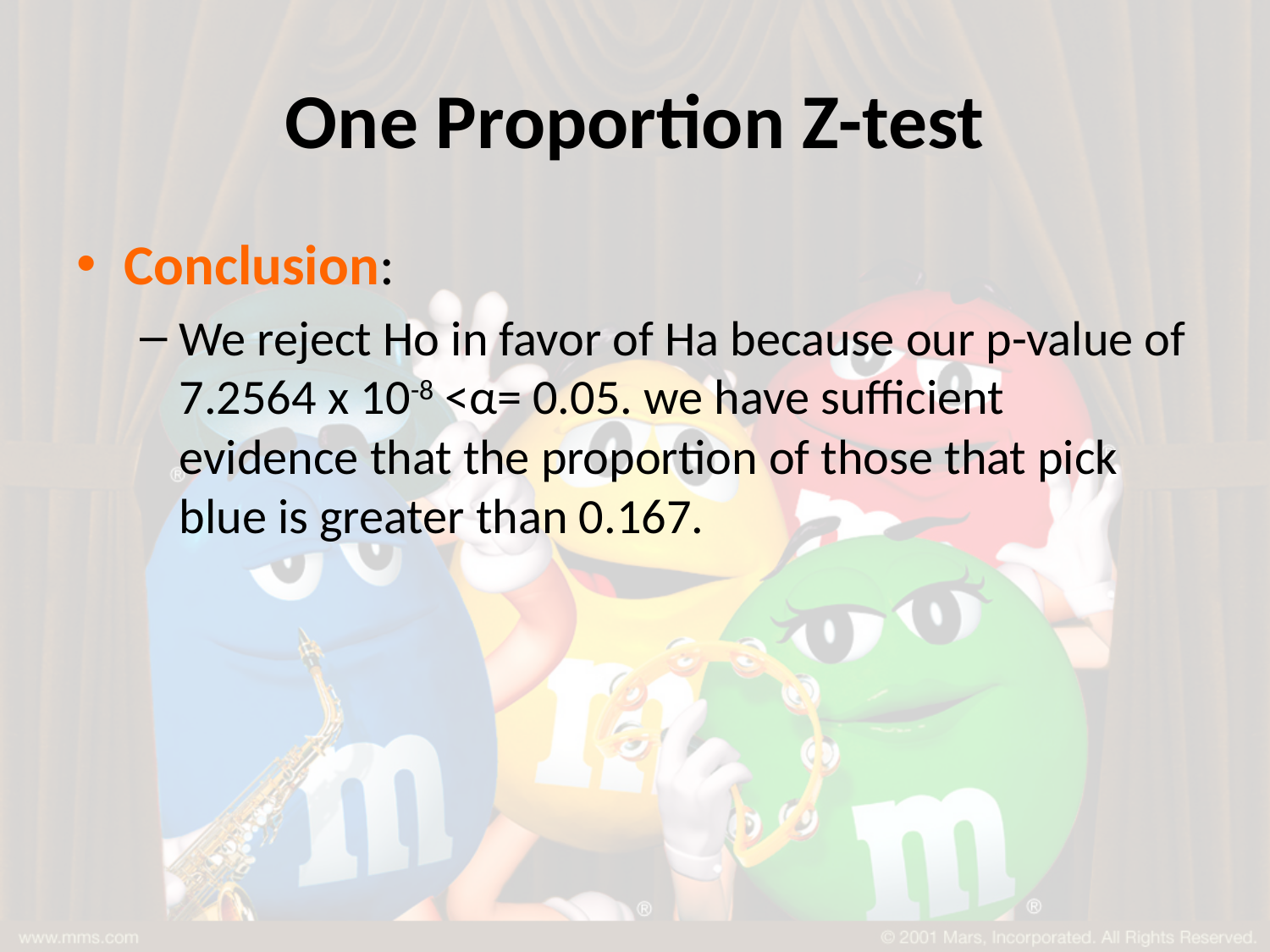

# One Proportion Z-test
Conclusion:
We reject Ho in favor of Ha because our p-value of 7.2564 x 10-8 <α= 0.05. we have sufficient evidence that the proportion of those that pick blue is greater than 0.167.